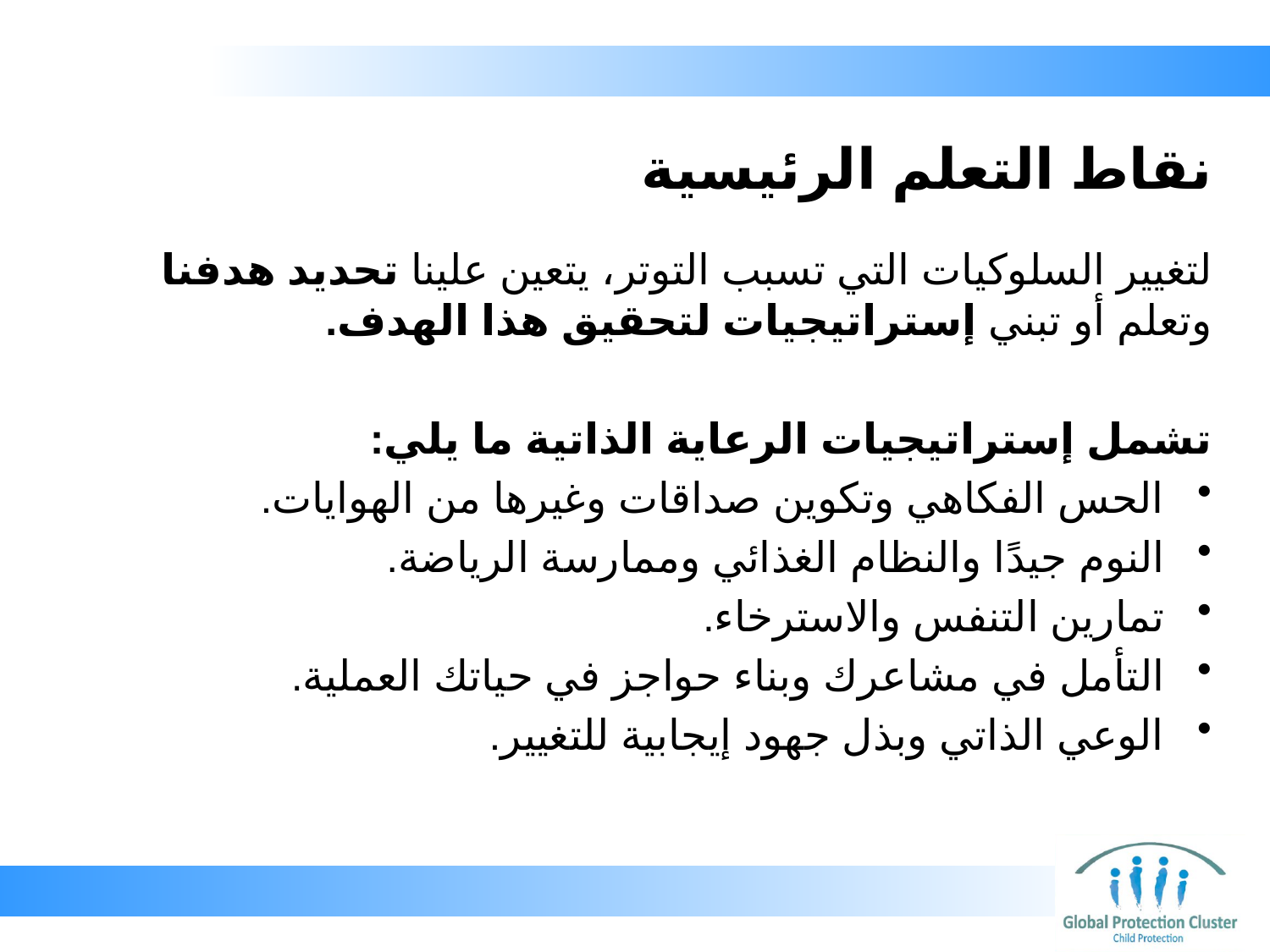

# نقاط التعلم الرئيسية
لتغيير السلوكيات التي تسبب التوتر، يتعين علينا تحديد هدفنا وتعلم أو تبني إستراتيجيات لتحقيق هذا الهدف.

تشمل إستراتيجيات الرعاية الذاتية ما يلي:
الحس الفكاهي وتكوين صداقات وغيرها من الهوايات.
النوم جيدًا والنظام الغذائي وممارسة الرياضة.
تمارين التنفس والاسترخاء.
التأمل في مشاعرك وبناء حواجز في حياتك العملية.
الوعي الذاتي وبذل جهود إيجابية للتغيير.